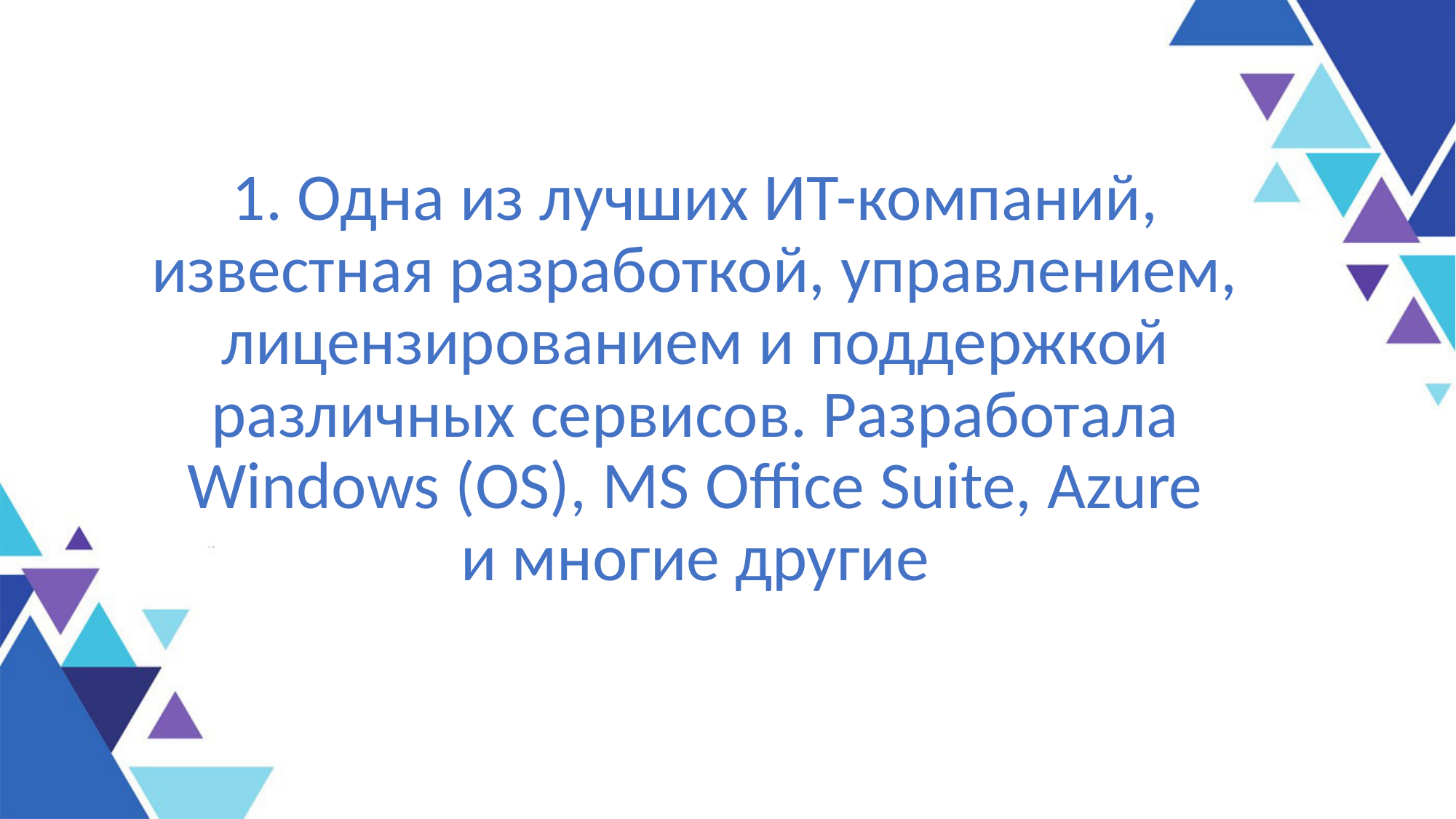

1. Одна из лучших ИТ-компаний, известная разработкой, управлением, лицензированием и поддержкой различных сервисов. Разработала Windows (OS), MS Office Suite, Azure и многие другие